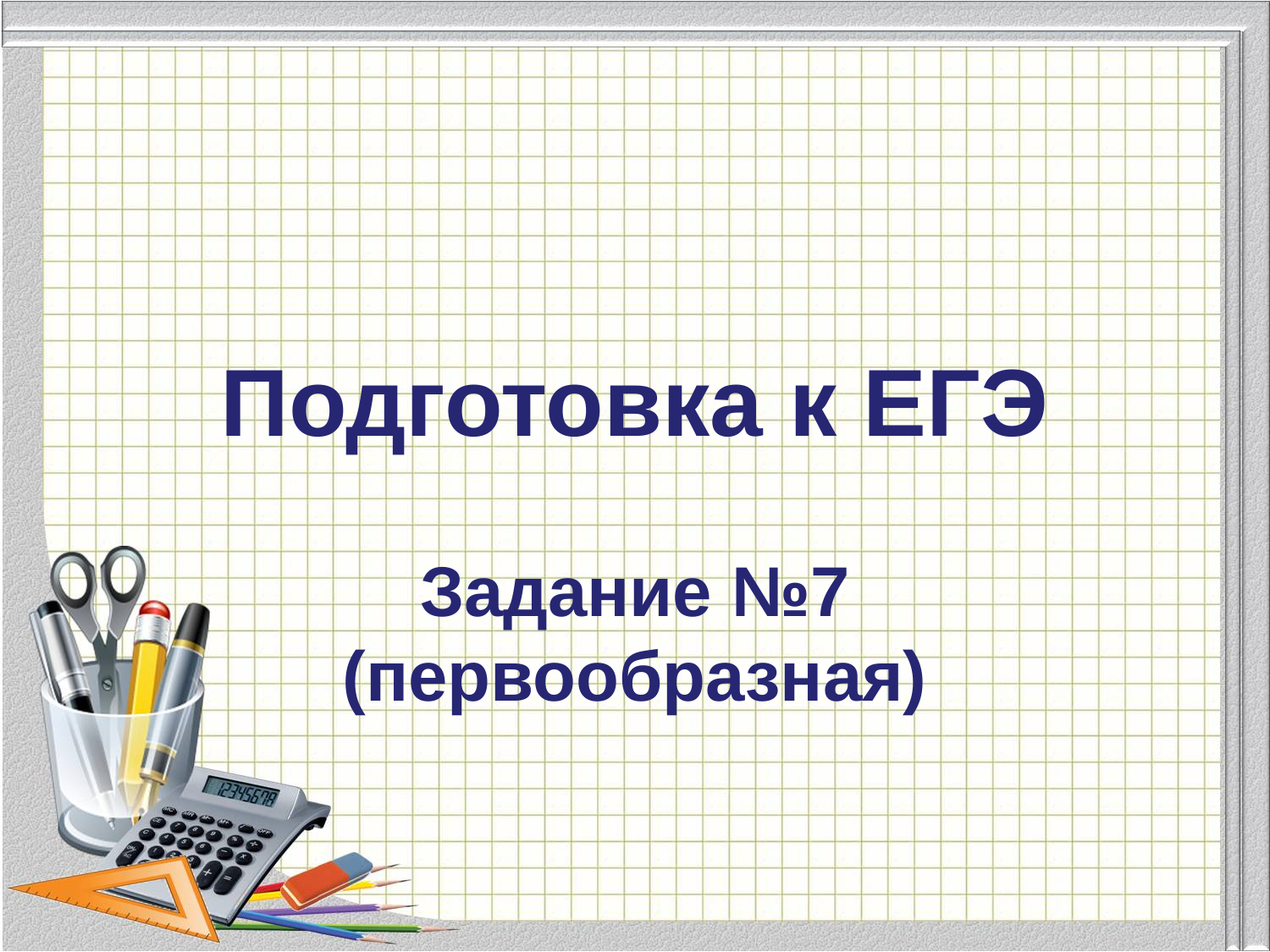

# Подготовка к ЕГЭ
Задание №7 (первообразная)